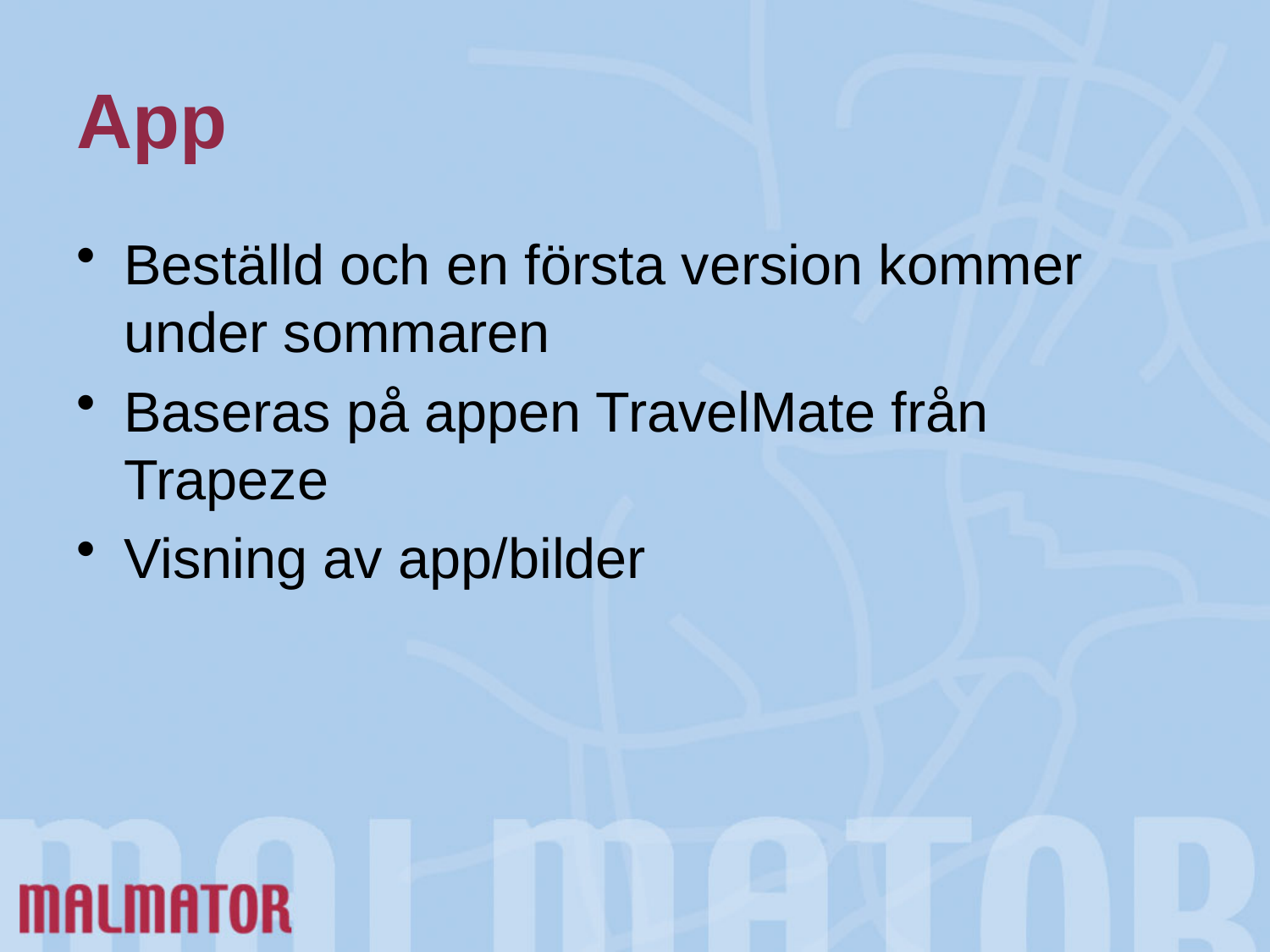

# App
Beställd och en första version kommer under sommaren
Baseras på appen TravelMate från Trapeze
Visning av app/bilder